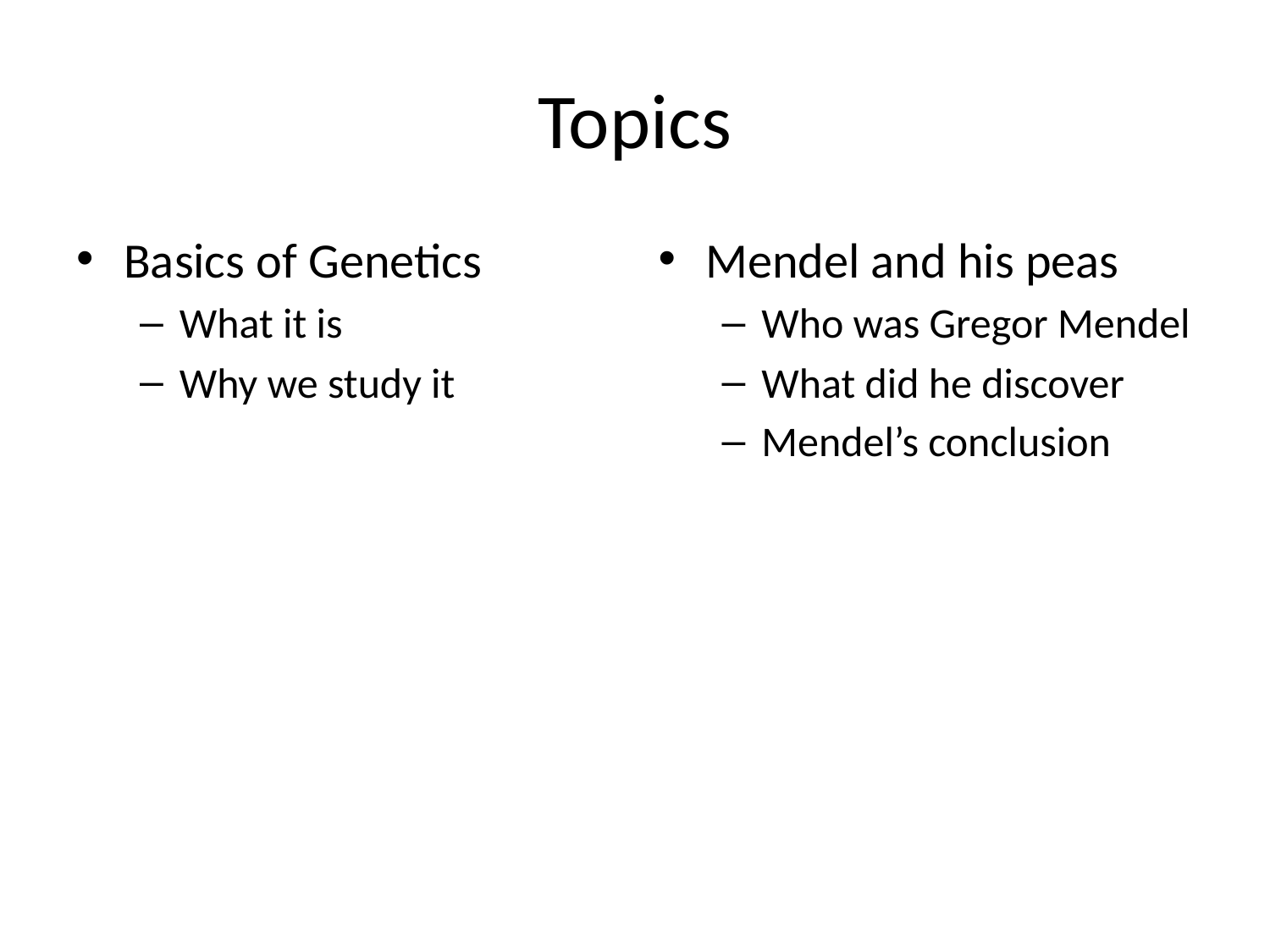

# Topics
Basics of Genetics
What it is
Why we study it
Mendel and his peas
Who was Gregor Mendel
What did he discover
Mendel’s conclusion